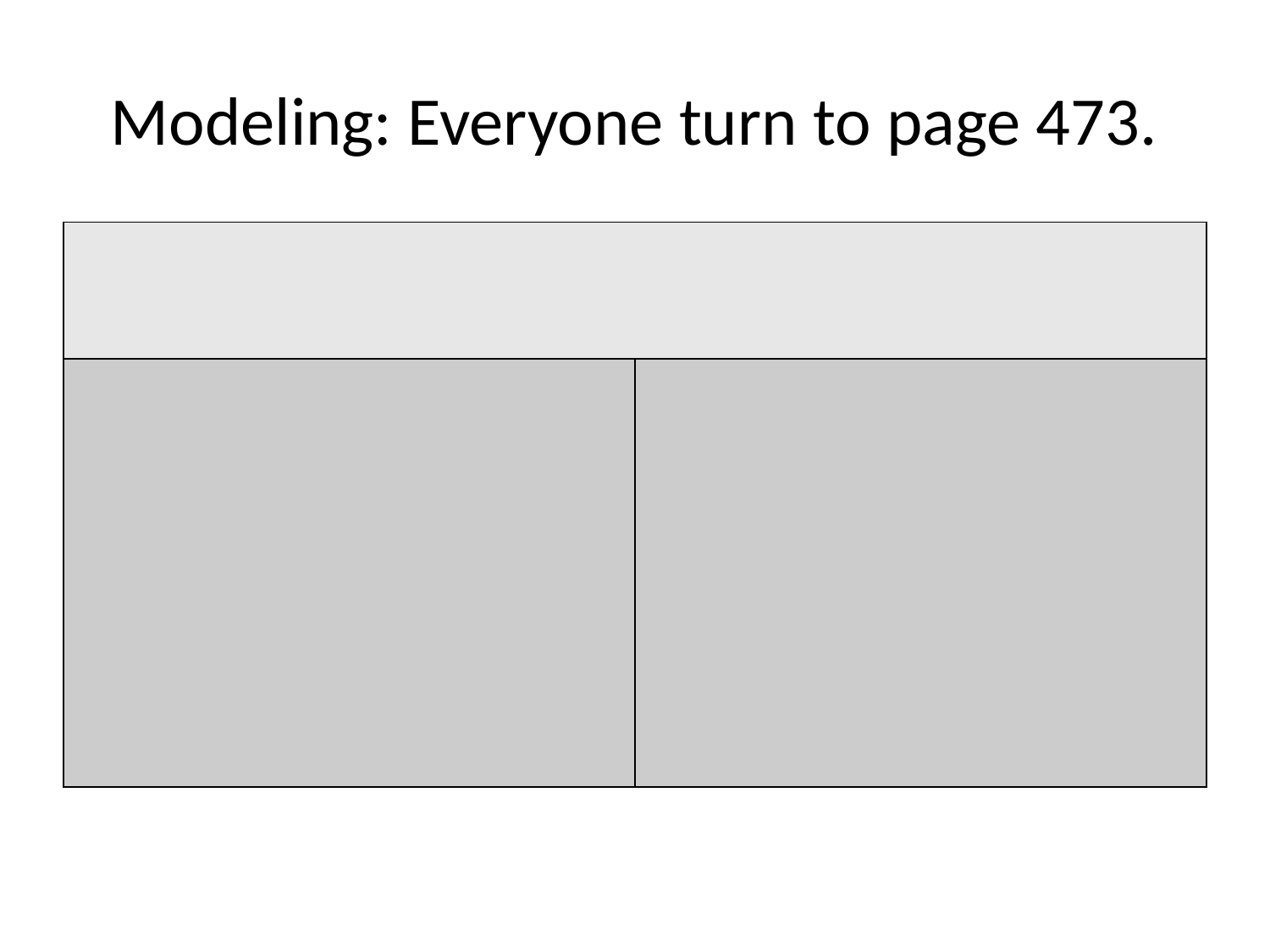

# Modeling: Everyone turn to page 473.
|  |  |
| --- | --- |
|  |  |